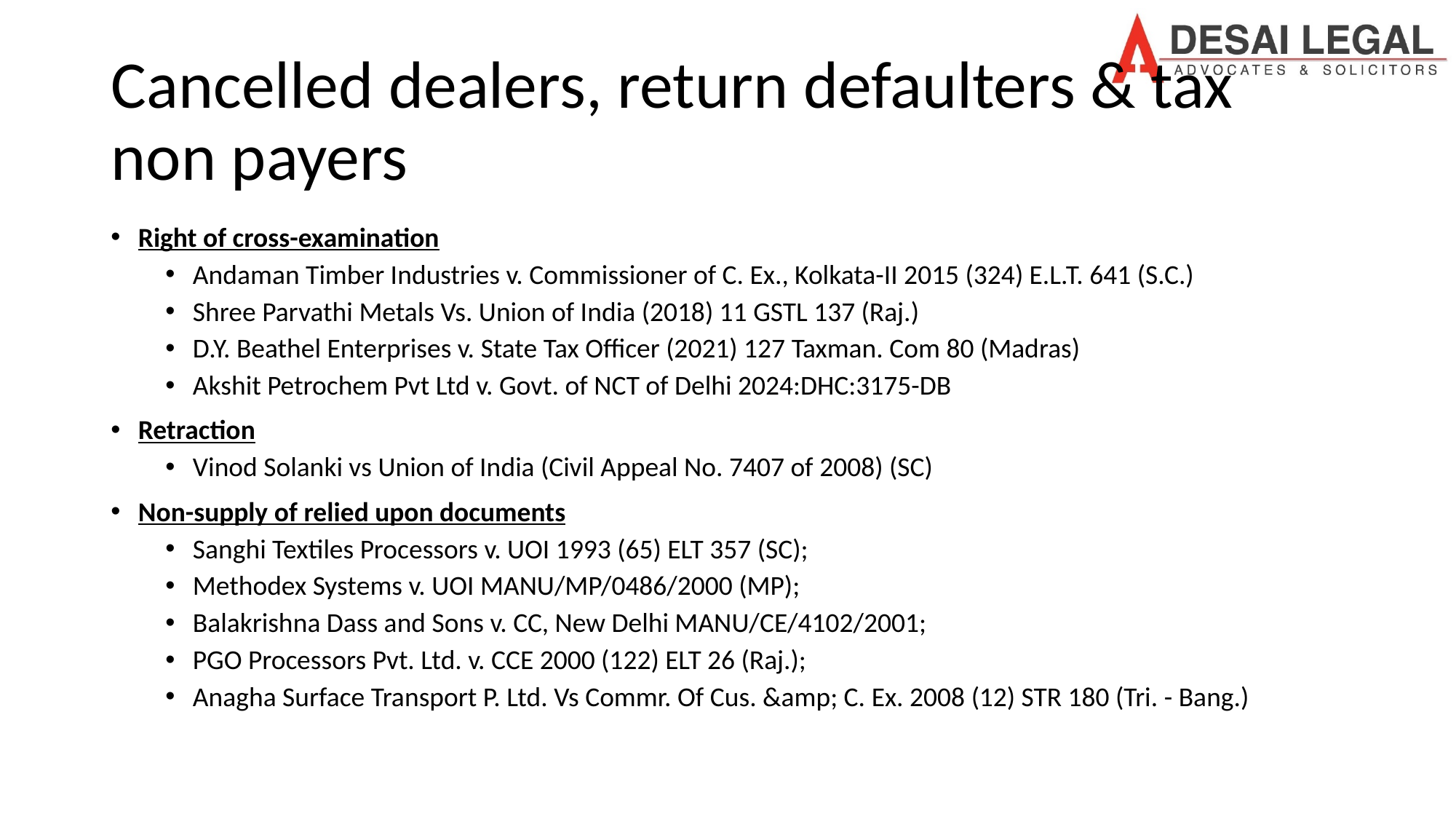

# Cancelled dealers, return defaulters & tax non payers
Right of cross-examination
Andaman Timber Industries v. Commissioner of C. Ex., Kolkata-II 2015 (324) E.L.T. 641 (S.C.)
Shree Parvathi Metals Vs. Union of India (2018) 11 GSTL 137 (Raj.)
D.Y. Beathel Enterprises v. State Tax Officer (2021) 127 Taxman. Com 80 (Madras)
Akshit Petrochem Pvt Ltd v. Govt. of NCT of Delhi 2024:DHC:3175-DB
Retraction
Vinod Solanki vs Union of India (Civil Appeal No. 7407 of 2008) (SC)
Non-supply of relied upon documents
Sanghi Textiles Processors v. UOI 1993 (65) ELT 357 (SC);
Methodex Systems v. UOI MANU/MP/0486/2000 (MP);
Balakrishna Dass and Sons v. CC, New Delhi MANU/CE/4102/2001;
PGO Processors Pvt. Ltd. v. CCE 2000 (122) ELT 26 (Raj.);
Anagha Surface Transport P. Ltd. Vs Commr. Of Cus. &amp; C. Ex. 2008 (12) STR 180 (Tri. - Bang.)